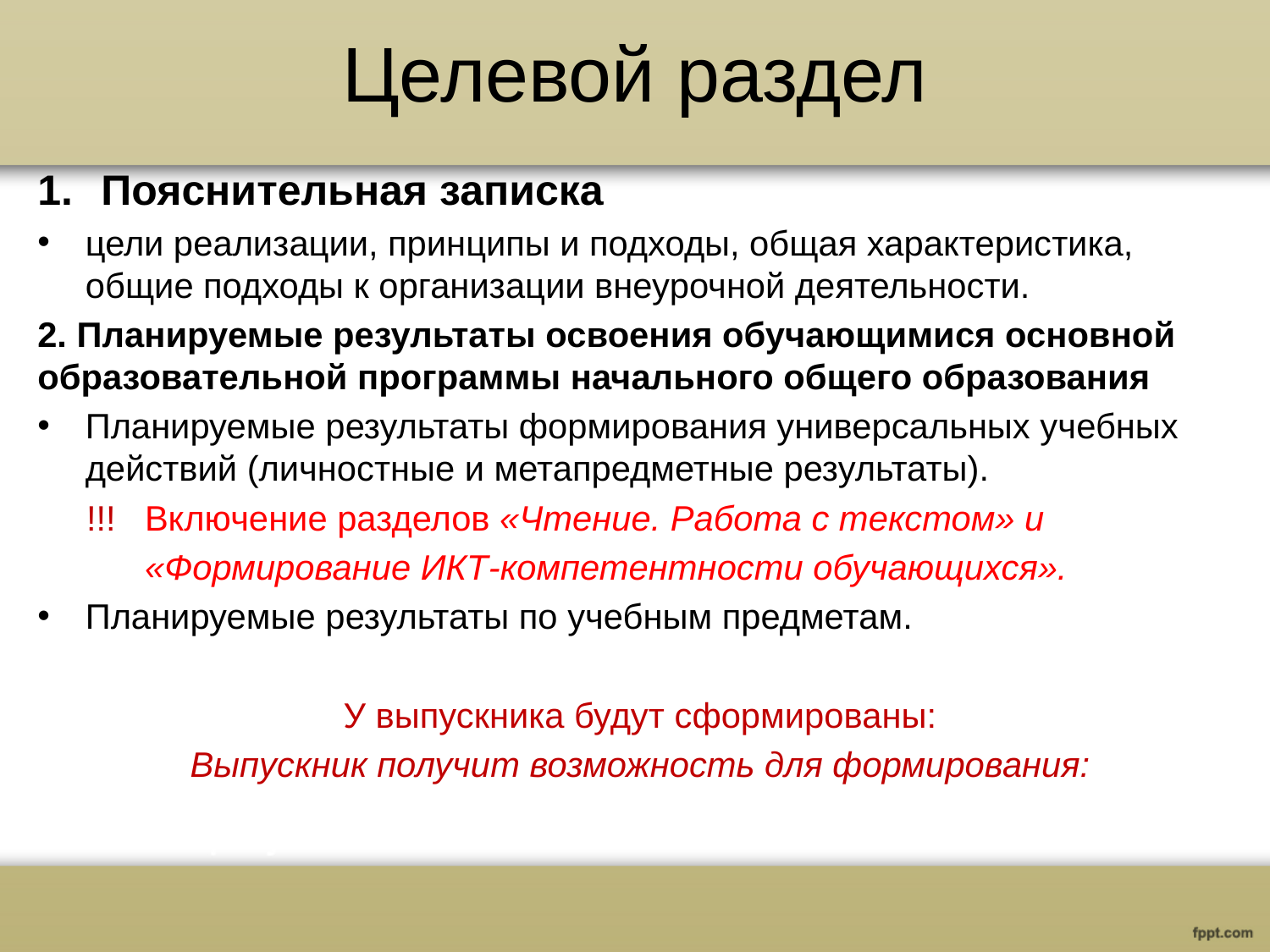

# Целевой раздел
Пояснительная записка
цели реализации, принципы и подходы, общая характеристика, общие подходы к организации внеурочной деятельности.
2. Планируемые результаты освоения обучающимися основной образовательной программы начального общего образования
Планируемые результаты формирования универсальных учебных действий (личностные и метапредметные результаты).
     !!!   Включение разделов «Чтение. Работа с текстом» и
           «Формирование ИКТ­-компетентности обучающихся».
Планируемые результаты по учебным предметам.

У выпускника будут сформированы:
Выпускник получит возможность для формирования: